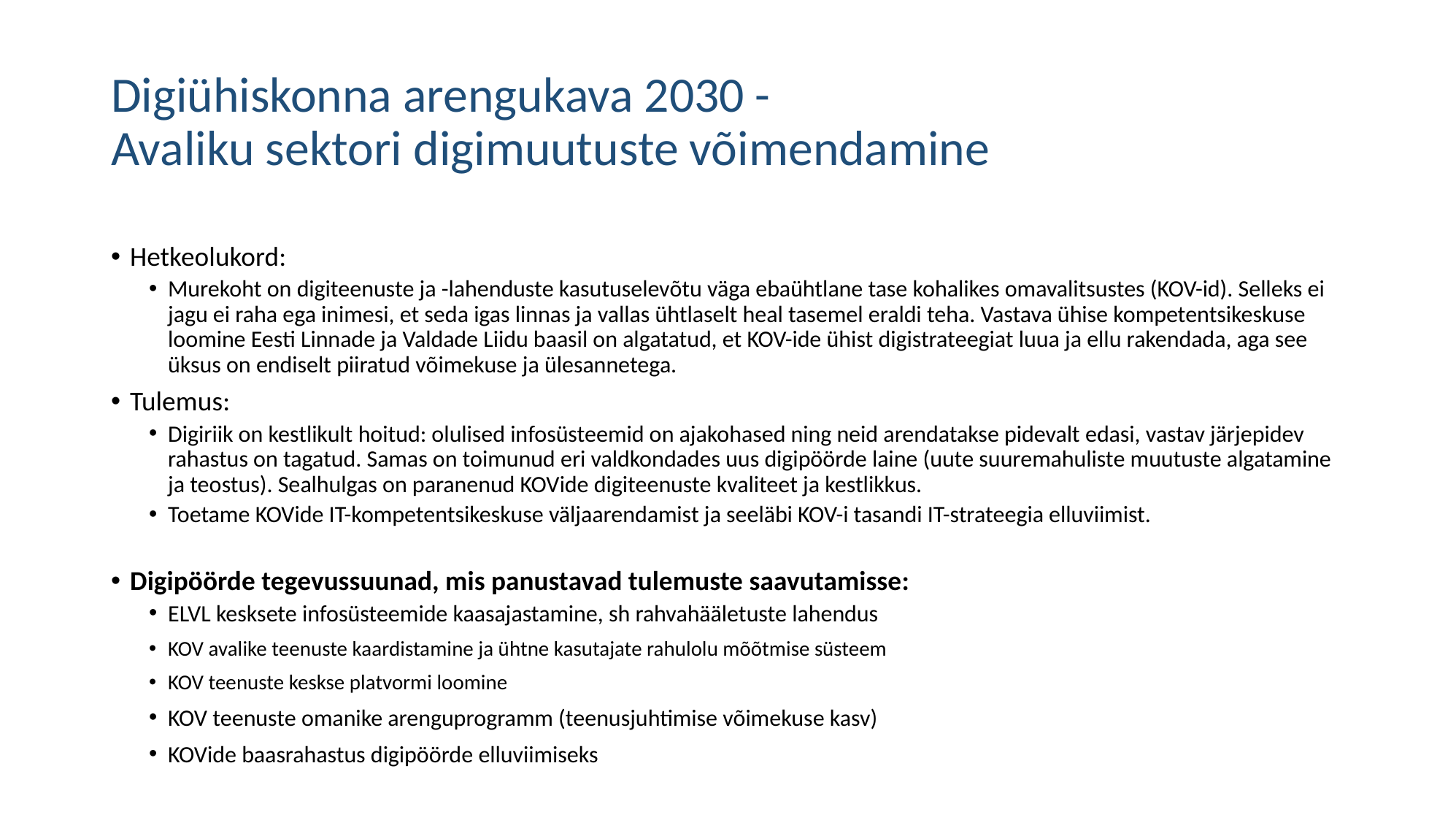

# Digiühiskonna arengukava 2030 - Avaliku sektori digimuutuste võimendamine
Hetkeolukord:
Murekoht on digiteenuste ja -lahenduste kasutuselevõtu väga ebaühtlane tase kohalikes omavalitsustes (KOV-id). Selleks ei jagu ei raha ega inimesi, et seda igas linnas ja vallas ühtlaselt heal tasemel eraldi teha. Vastava ühise kompetentsikeskuse loomine Eesti Linnade ja Valdade Liidu baasil on algatatud, et KOV-ide ühist digistrateegiat luua ja ellu rakendada, aga see üksus on endiselt piiratud võimekuse ja ülesannetega.
Tulemus:
Digiriik on kestlikult hoitud: olulised infosüsteemid on ajakohased ning neid arendatakse pidevalt edasi, vastav järjepidev rahastus on tagatud. Samas on toimunud eri valdkondades uus digipöörde laine (uute suuremahuliste muutuste algatamine ja teostus). Sealhulgas on paranenud KOVide digiteenuste kvaliteet ja kestlikkus.
Toetame KOVide IT-kompetentsikeskuse väljaarendamist ja seeläbi KOV-i tasandi IT-strateegia elluviimist.

Digipöörde tegevussuunad, mis panustavad tulemuste saavutamisse:
ELVL kesksete infosüsteemide kaasajastamine, sh rahvahääletuste lahendus
KOV avalike teenuste kaardistamine ja ühtne kasutajate rahulolu mõõtmise süsteem
KOV teenuste keskse platvormi loomine
KOV teenuste omanike arenguprogramm (teenusjuhtimise võimekuse kasv)
KOVide baasrahastus digipöörde elluviimiseks